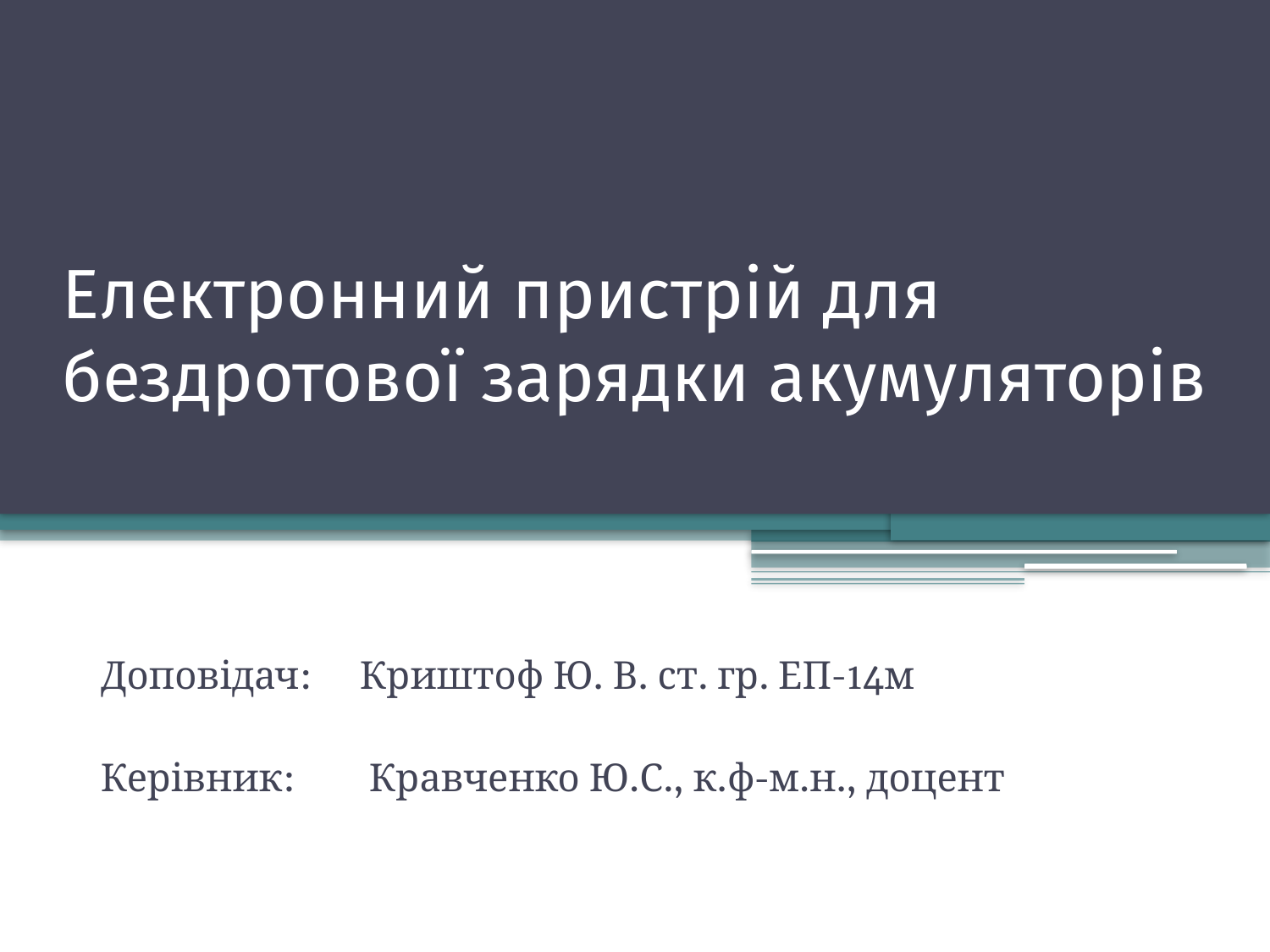

# Електронний пристрій для бездротової зарядки акумуляторів
Доповідач: 		   Криштоф Ю. В. ст. гр. ЕП-14м

Керівник: 		    Кравченко Ю.С., к.ф-м.н., доцент